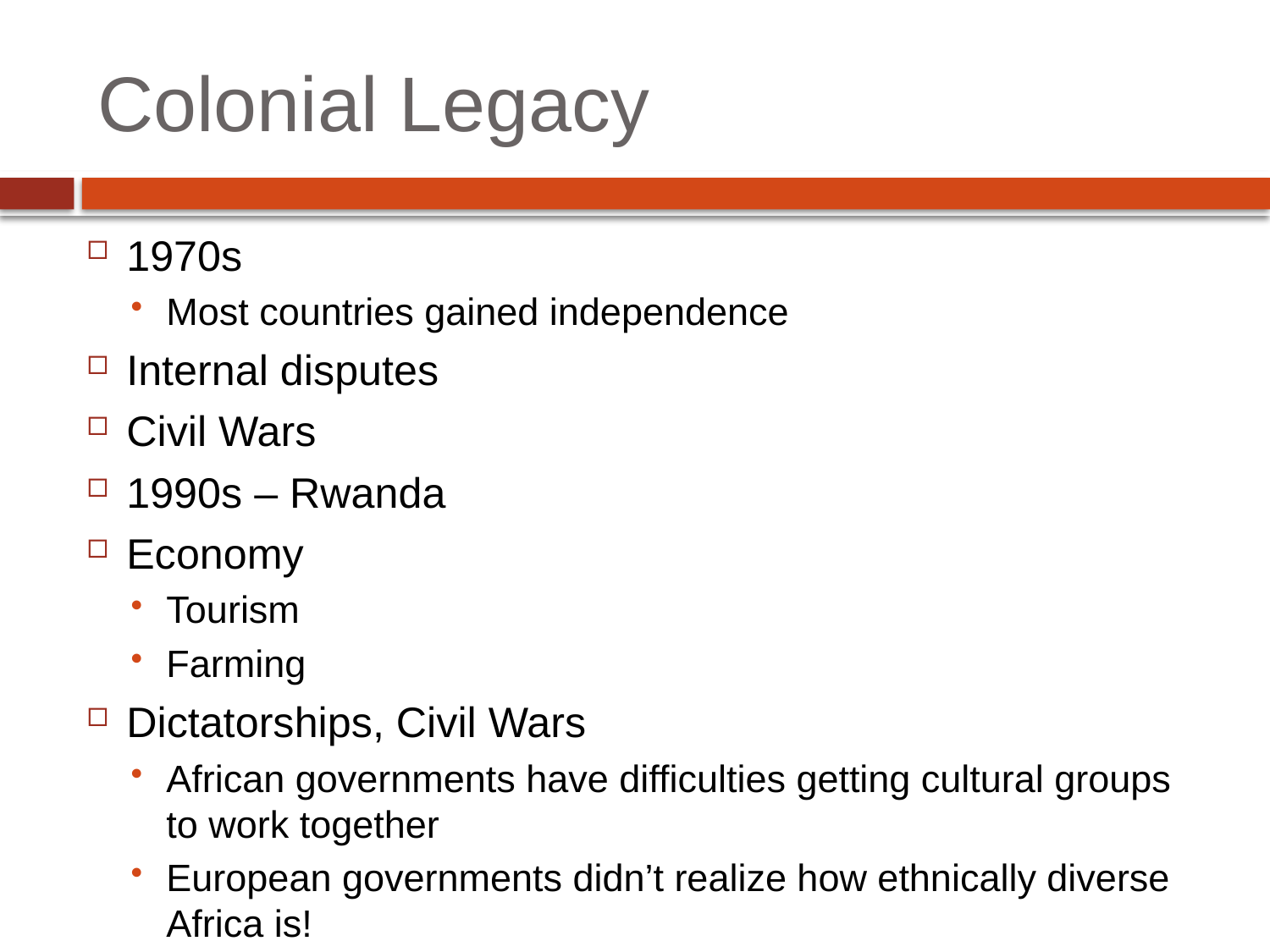

# Colonial Legacy
1970s
Most countries gained independence
Internal disputes
Civil Wars
1990s – Rwanda
Economy
Tourism
Farming
Dictatorships, Civil Wars
African governments have difficulties getting cultural groups to work together
European governments didn’t realize how ethnically diverse Africa is!